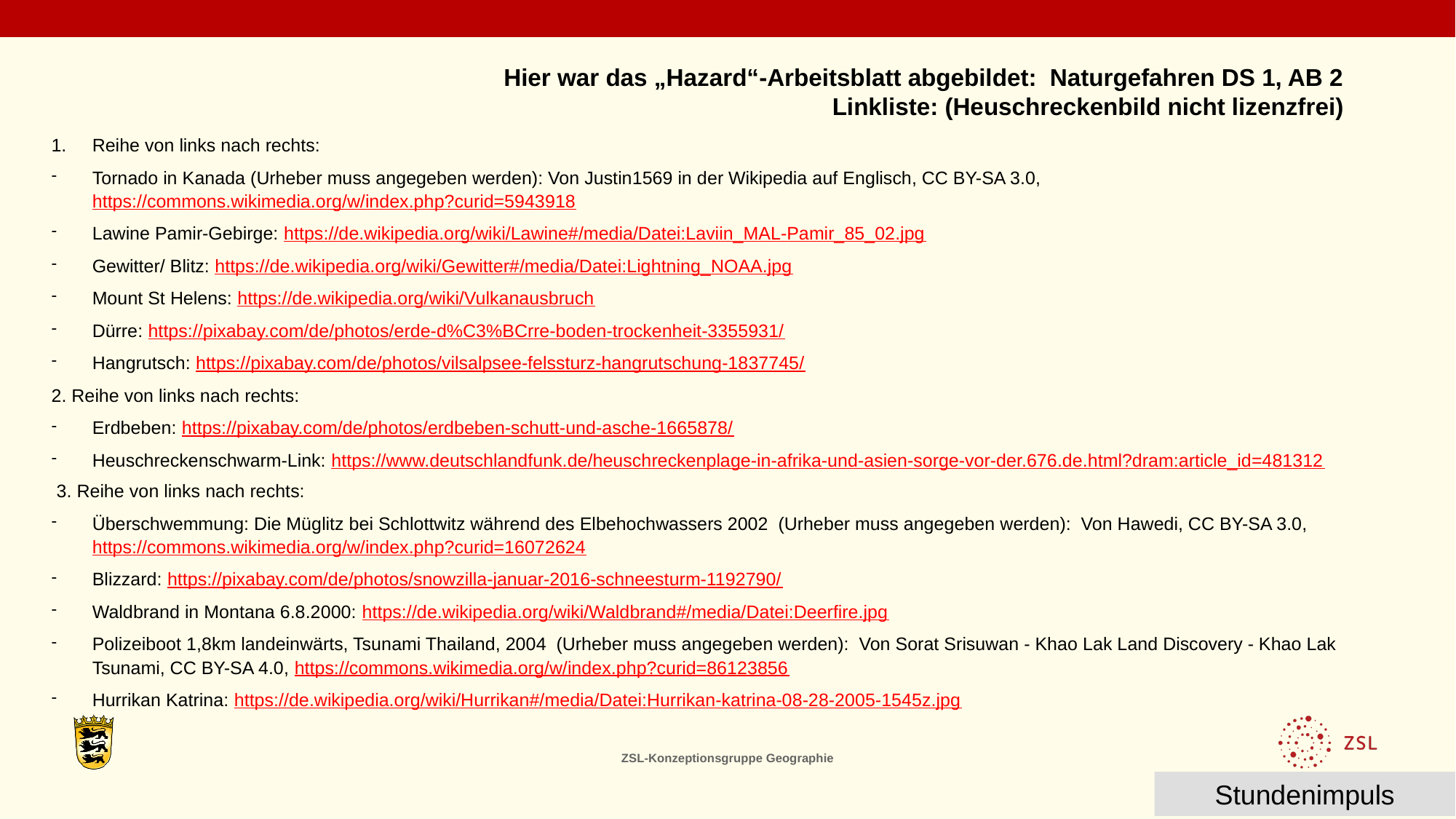

Hier war das „Hazard“-Arbeitsblatt abgebildet:  Naturgefahren DS 1, AB 2
Linkliste: (Heuschreckenbild nicht lizenzfrei)
Reihe von links nach rechts:
Tornado in Kanada (Urheber muss angegeben werden): Von Justin1569 in der Wikipedia auf Englisch, CC BY-SA 3.0, https://commons.wikimedia.org/w/index.php?curid=5943918
Lawine Pamir-Gebirge: https://de.wikipedia.org/wiki/Lawine#/media/Datei:Laviin_MAL-Pamir_85_02.jpg
Gewitter/ Blitz: https://de.wikipedia.org/wiki/Gewitter#/media/Datei:Lightning_NOAA.jpg
Mount St Helens: https://de.wikipedia.org/wiki/Vulkanausbruch
Dürre: https://pixabay.com/de/photos/erde-d%C3%BCrre-boden-trockenheit-3355931/
Hangrutsch: https://pixabay.com/de/photos/vilsalpsee-felssturz-hangrutschung-1837745/
2. Reihe von links nach rechts:
Erdbeben: https://pixabay.com/de/photos/erdbeben-schutt-und-asche-1665878/
Heuschreckenschwarm-Link: https://www.deutschlandfunk.de/heuschreckenplage-in-afrika-und-asien-sorge-vor-der.676.de.html?dram:article_id=481312
 3. Reihe von links nach rechts:
Überschwemmung: Die Müglitz bei Schlottwitz während des Elbehochwassers 2002  (Urheber muss angegeben werden):  Von Hawedi, CC BY-SA 3.0, https://commons.wikimedia.org/w/index.php?curid=16072624
Blizzard: https://pixabay.com/de/photos/snowzilla-januar-2016-schneesturm-1192790/
Waldbrand in Montana 6.8.2000: https://de.wikipedia.org/wiki/Waldbrand#/media/Datei:Deerfire.jpg
Polizeiboot 1,8km landeinwärts, Tsunami Thailand, 2004  (Urheber muss angegeben werden):  Von Sorat Srisuwan - Khao Lak Land Discovery - Khao Lak Tsunami, CC BY-SA 4.0, https://commons.wikimedia.org/w/index.php?curid=86123856
Hurrikan Katrina: https://de.wikipedia.org/wiki/Hurrikan#/media/Datei:Hurrikan-katrina-08-28-2005-1545z.jpg
ZSL-Konzeptionsgruppe Geographie
Stundenimpuls